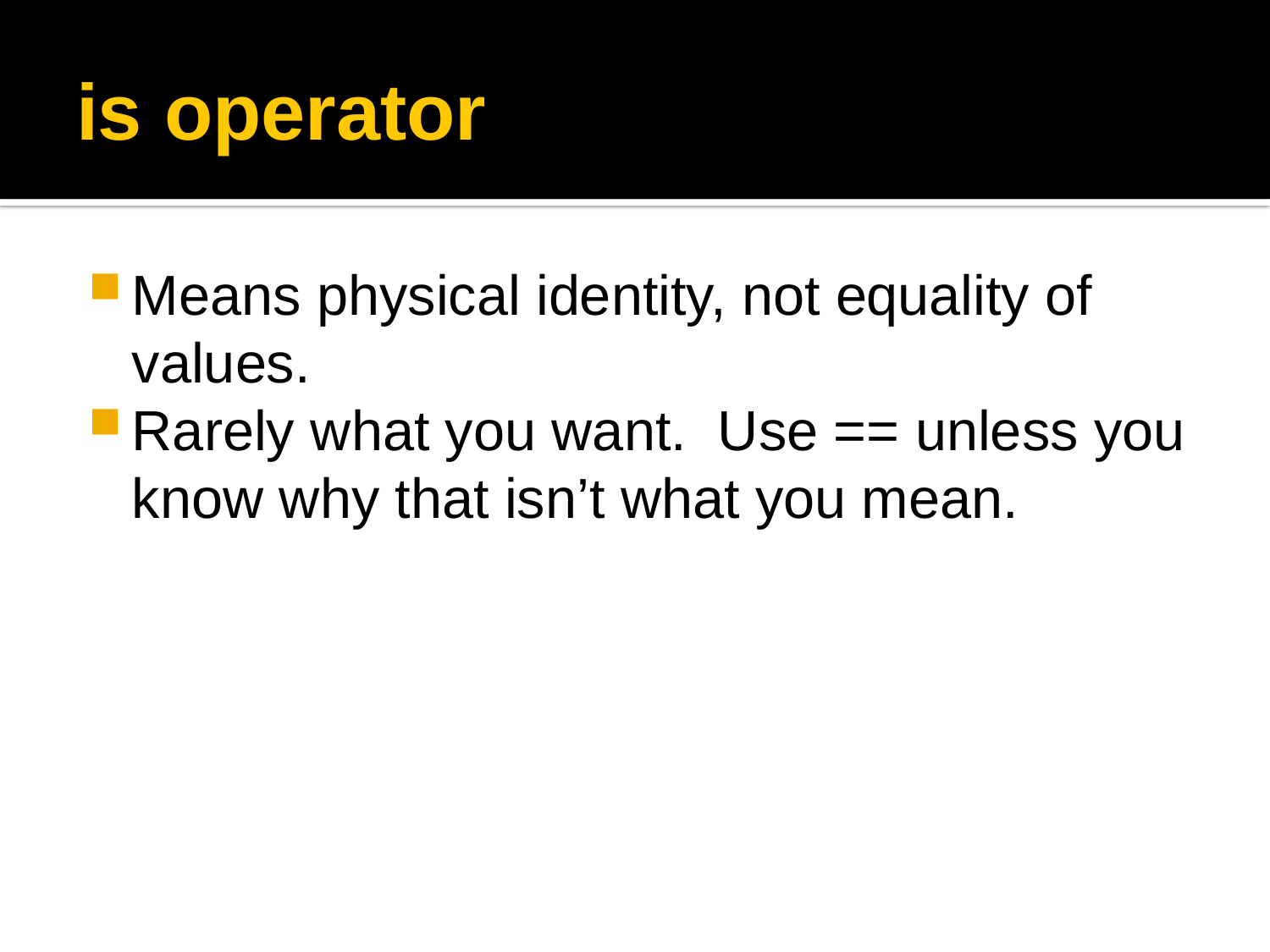

# is operator
Means physical identity, not equality of values.
Rarely what you want.  Use == unless you know why that isn’t what you mean.